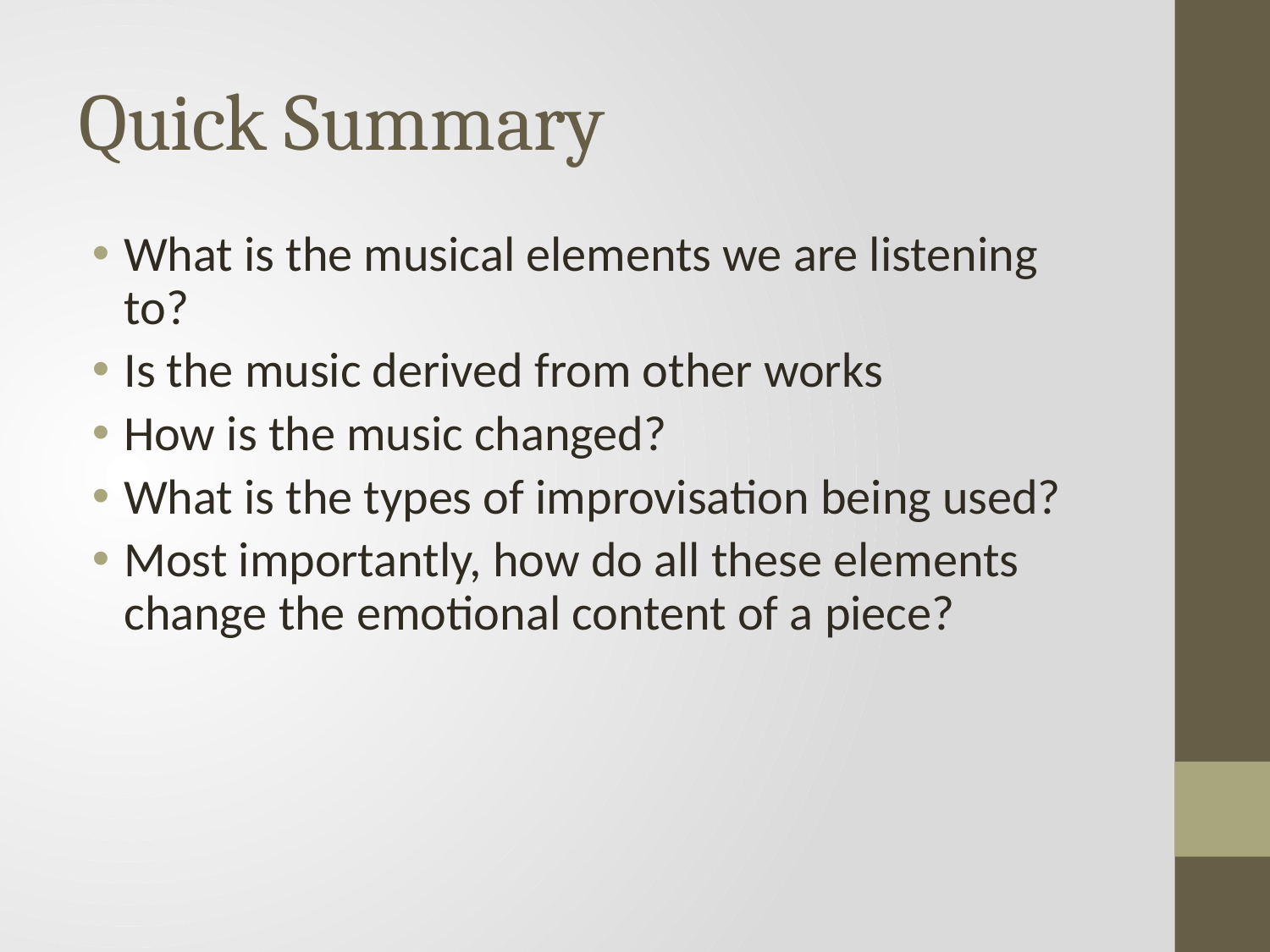

# Quick Summary
What is the musical elements we are listening to?
Is the music derived from other works
How is the music changed?
What is the types of improvisation being used?
Most importantly, how do all these elements change the emotional content of a piece?